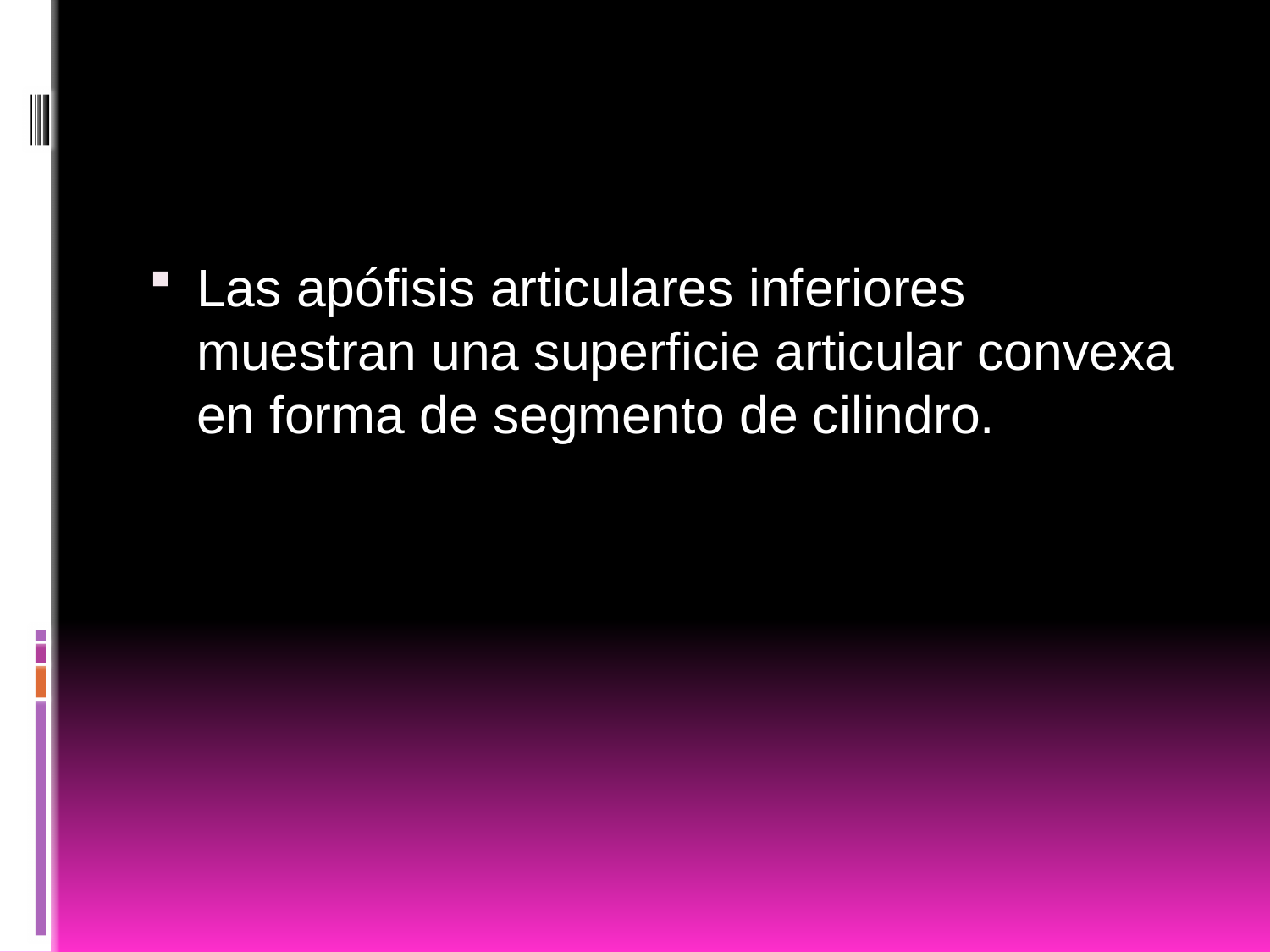

#
Las apófisis articulares inferiores muestran una superficie articular convexa en forma de segmento de cilindro.